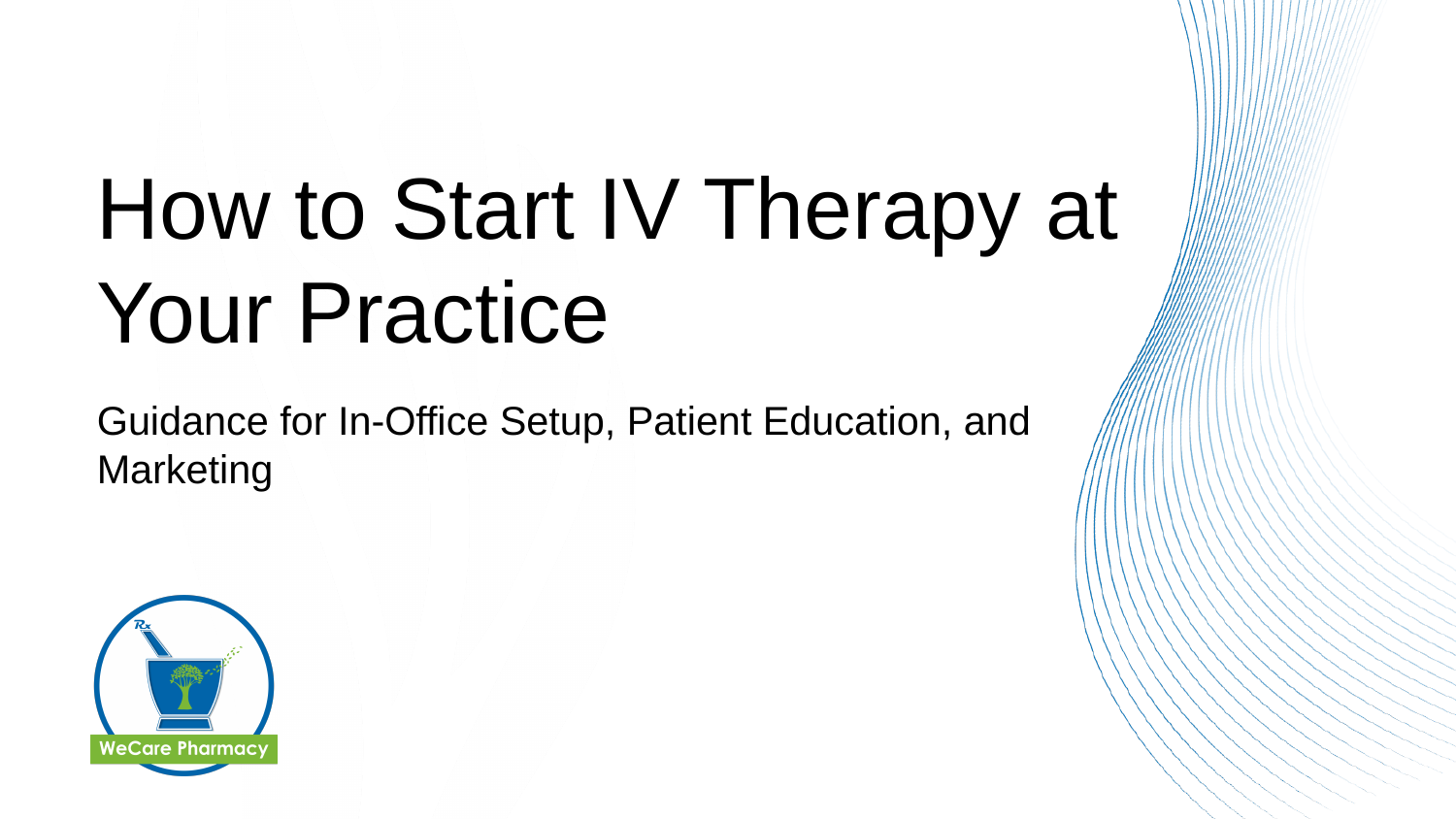

# How to Start IV Therapy at Your Practice
Guidance for In-Office Setup, Patient Education, and Marketing